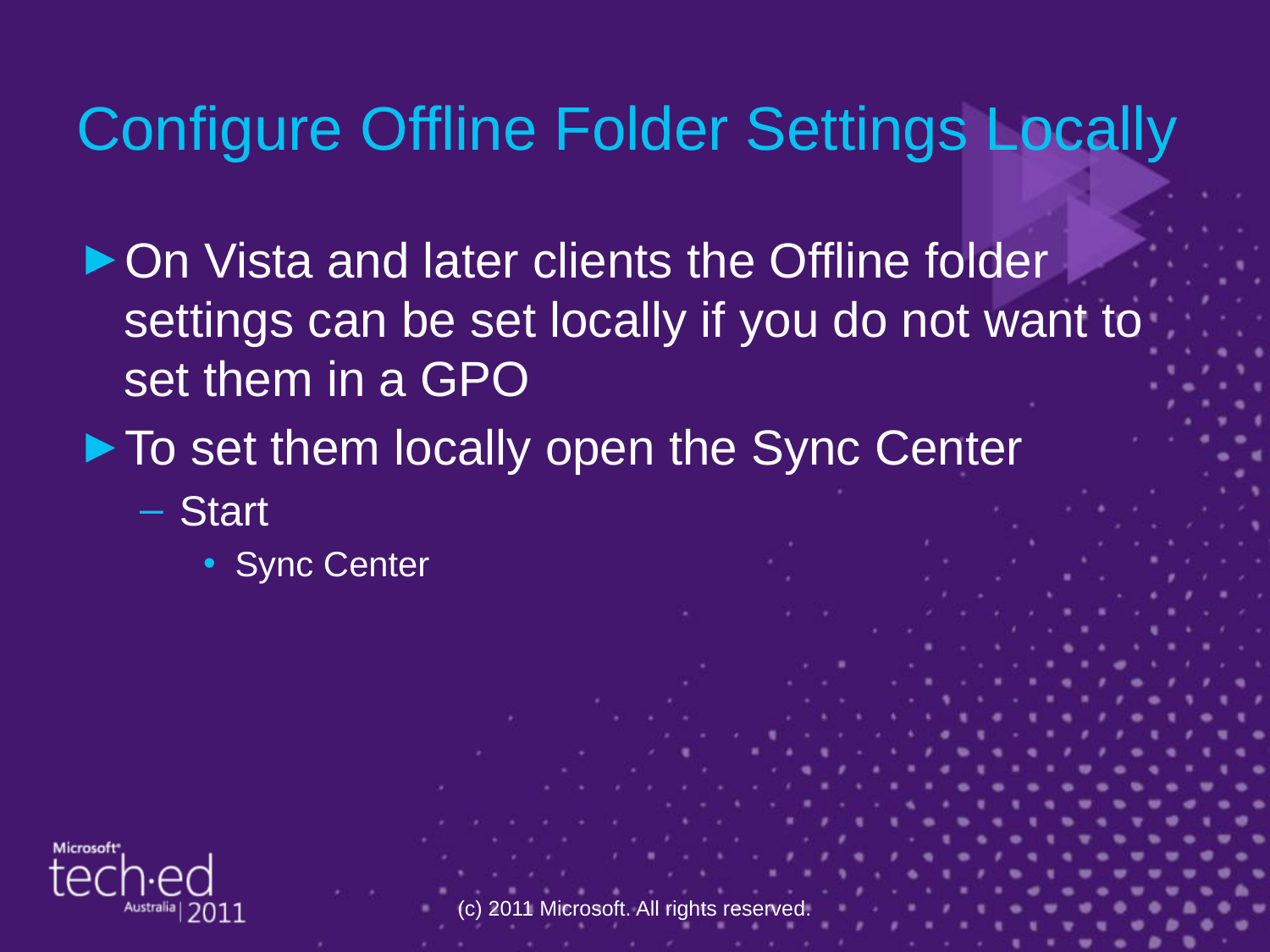

# Configure Offline Folder Settings Locally
On Vista and later clients the Offline folder settings can be set locally if you do not want to set them in a GPO
To set them locally open the Sync Center
Start
Sync Center
(c) 2011 Microsoft. All rights reserved.